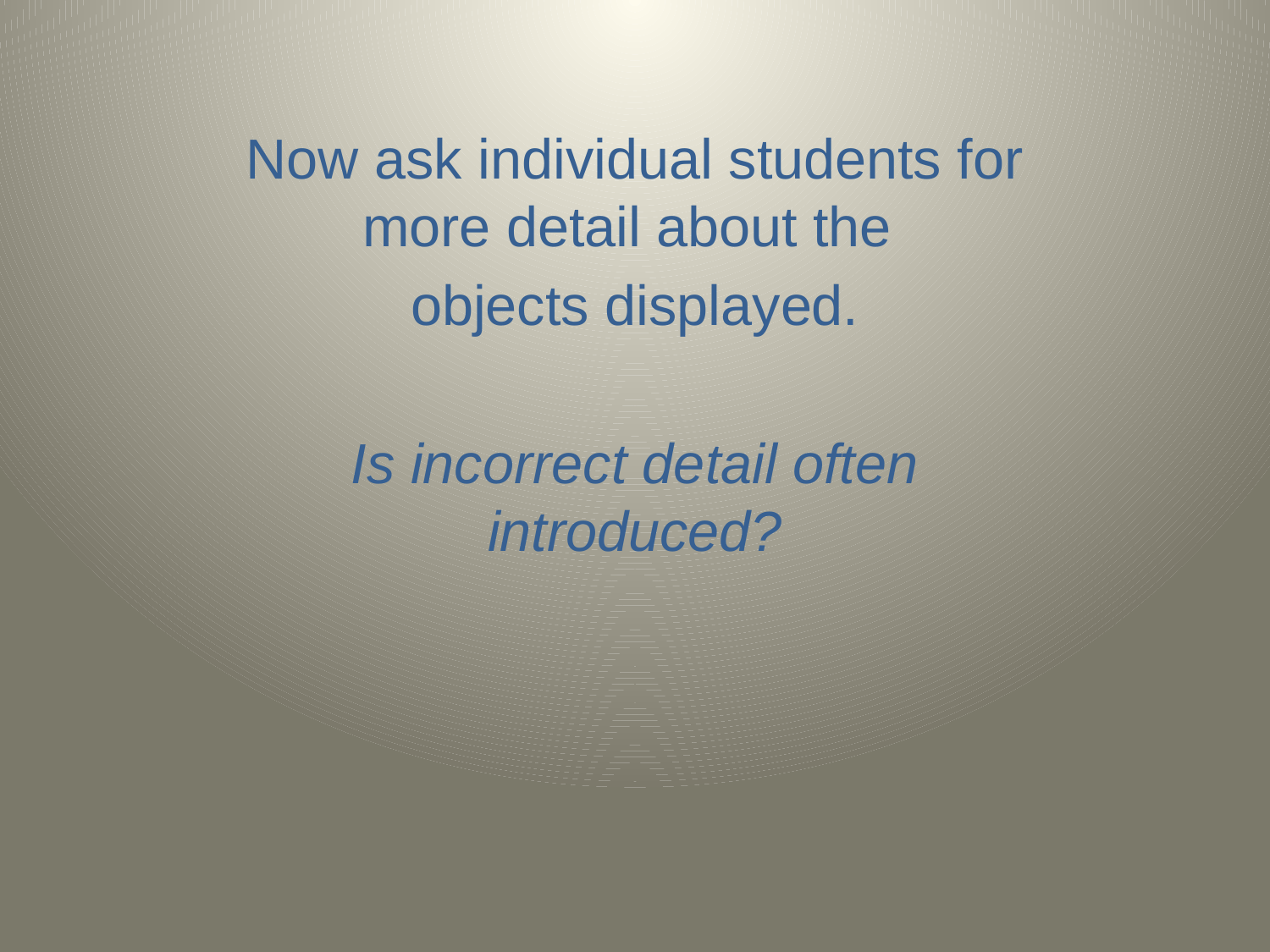

Now ask individual students for more detail about the
objects displayed.

Is incorrect detail often introduced?